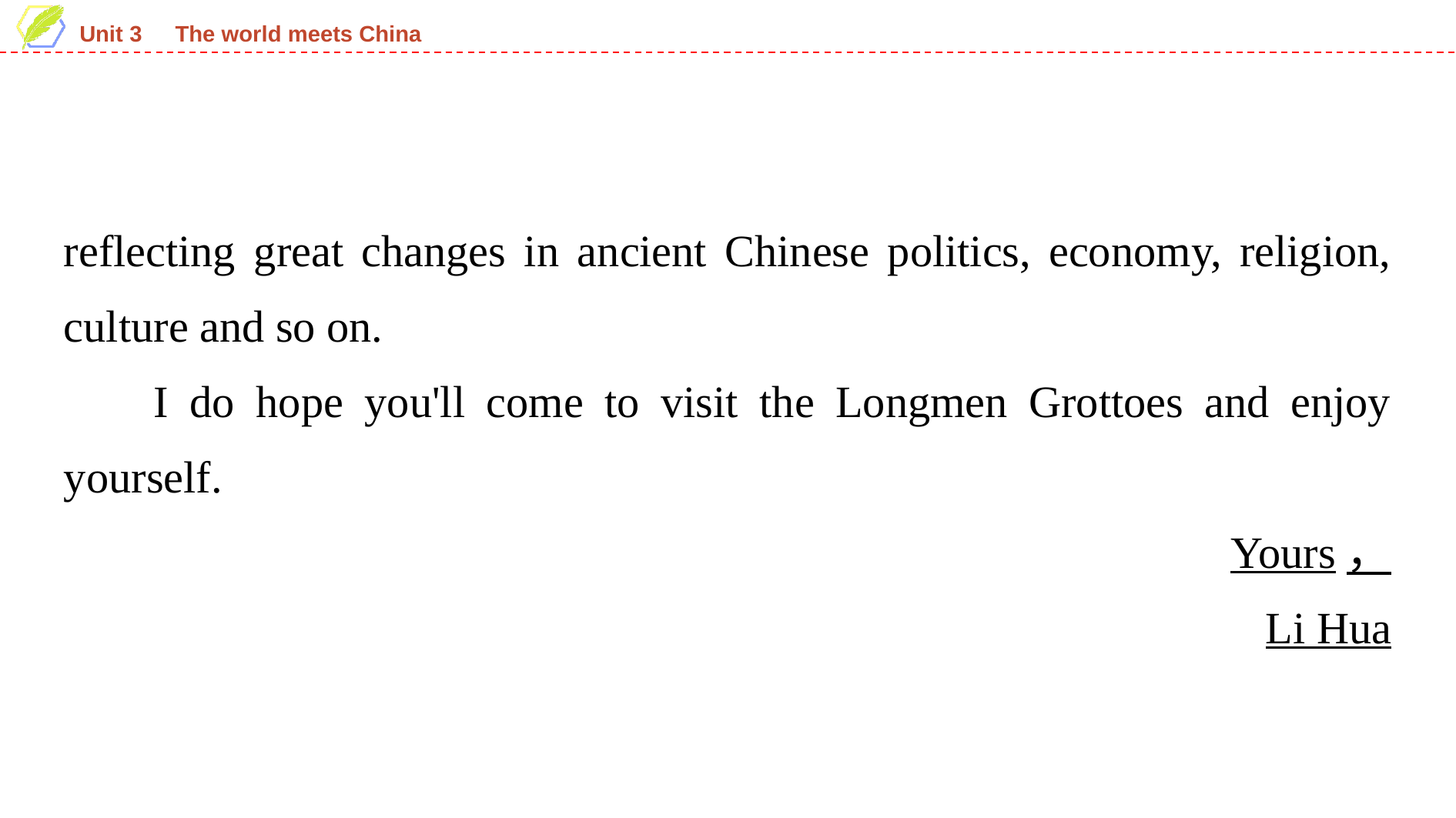

reflecting great changes in ancient Chinese politics, economy, religion, culture and so on.
I do hope you'll come to visit the Longmen Grottoes and enjoy yourself.
Yours，
Li Hua